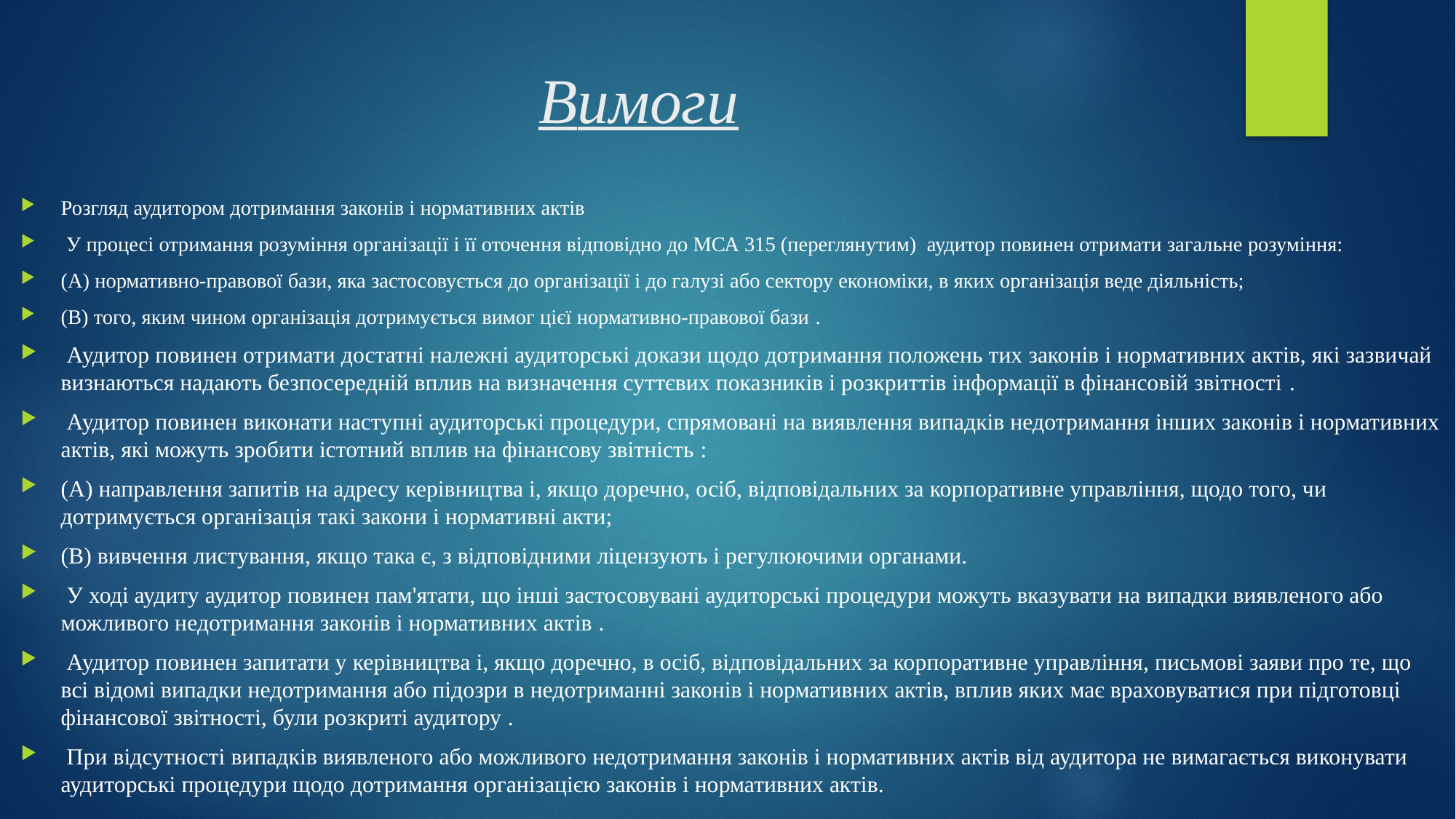

# Bимоги

Розгляд аудитором дотримання законів і нормативних актів
 У процесі отримання розуміння організації і її оточення відповідно до МСА 315 (переглянутим)  аудитор повинен отримати загальне розуміння:
(A) нормативно-правової бази, яка застосовується до організації і до галузі або сектору економіки, в яких організація веде діяльність;
(B) того, яким чином організація дотримується вимог цієї нормативно-правової бази .
 Аудитор повинен отримати достатні належні аудиторські докази щодо дотримання положень тих законів і нормативних актів, які зазвичай визнаються надають безпосередній вплив на визначення суттєвих показників і розкриттів інформації в фінансовій звітності .
 Аудитор повинен виконати наступні аудиторські процедури, спрямовані на виявлення випадків недотримання інших законів і нормативних актів, які можуть зробити істотний вплив на фінансову звітність :
(A) направлення запитів на адресу керівництва і, якщо доречно, осіб, відповідальних за корпоративне управління, щодо того, чи дотримується організація такі закони і нормативні акти;
(B) вивчення листування, якщо така є, з відповідними ліцензують і регулюючими органами.
 У ході аудиту аудитор повинен пам'ятати, що інші застосовувані аудиторські процедури можуть вказувати на випадки виявленого або можливого недотримання законів і нормативних актів .
 Аудитор повинен запитати у керівництва і, якщо доречно, в осіб, відповідальних за корпоративне управління, письмові заяви про те, що всі відомі випадки недотримання або підозри в недотриманні законів і нормативних актів, вплив яких має враховуватися при підготовці фінансової звітності, були розкриті аудитору .
 При відсутності випадків виявленого або можливого недотримання законів і нормативних актів від аудитора не вимагається виконувати аудиторські процедури щодо дотримання організацією законів і нормативних актів.